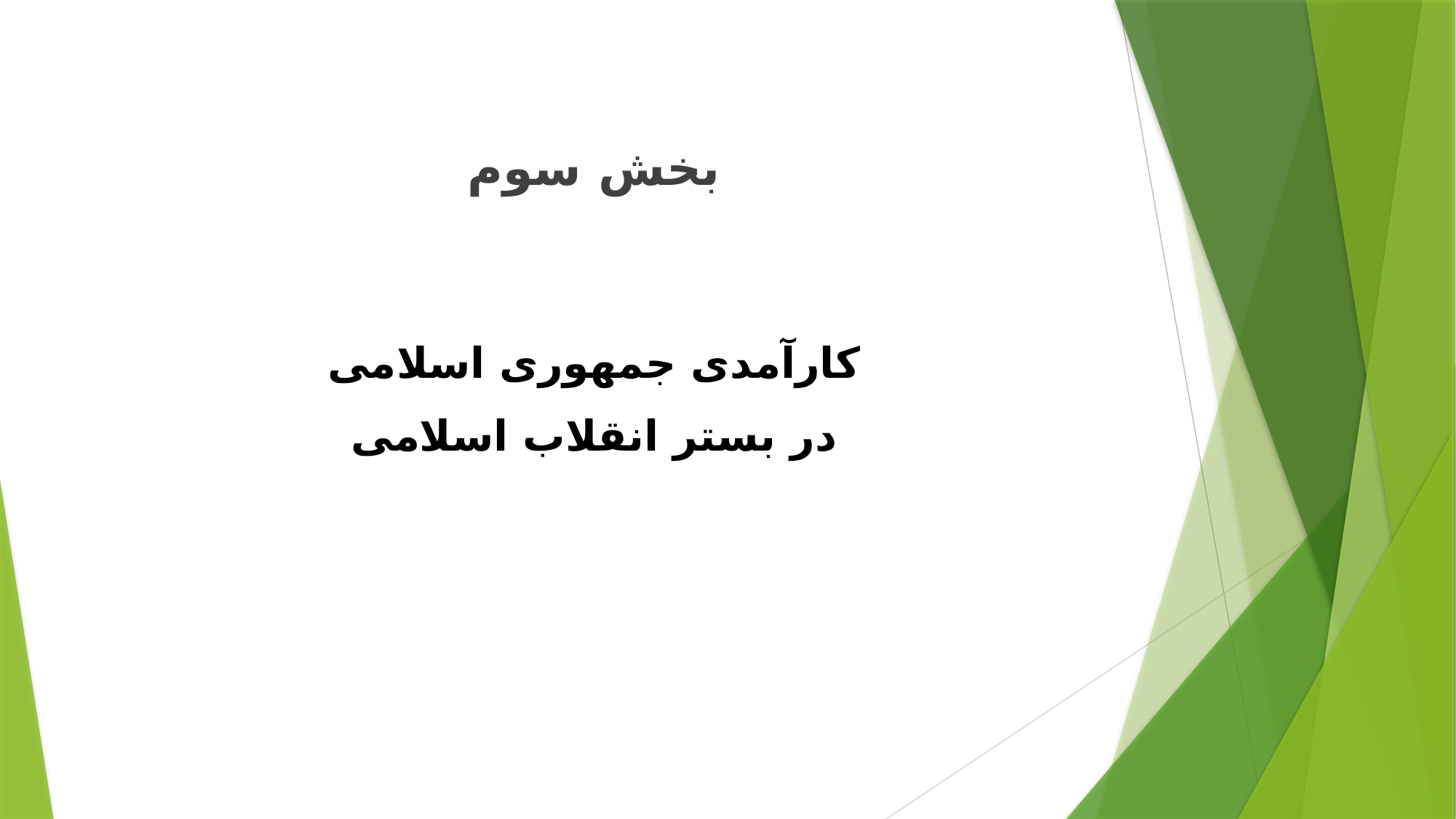

# بخش سوم

کارآمدی جمهوری اسلامی
در بستر انقلاب اسلامی